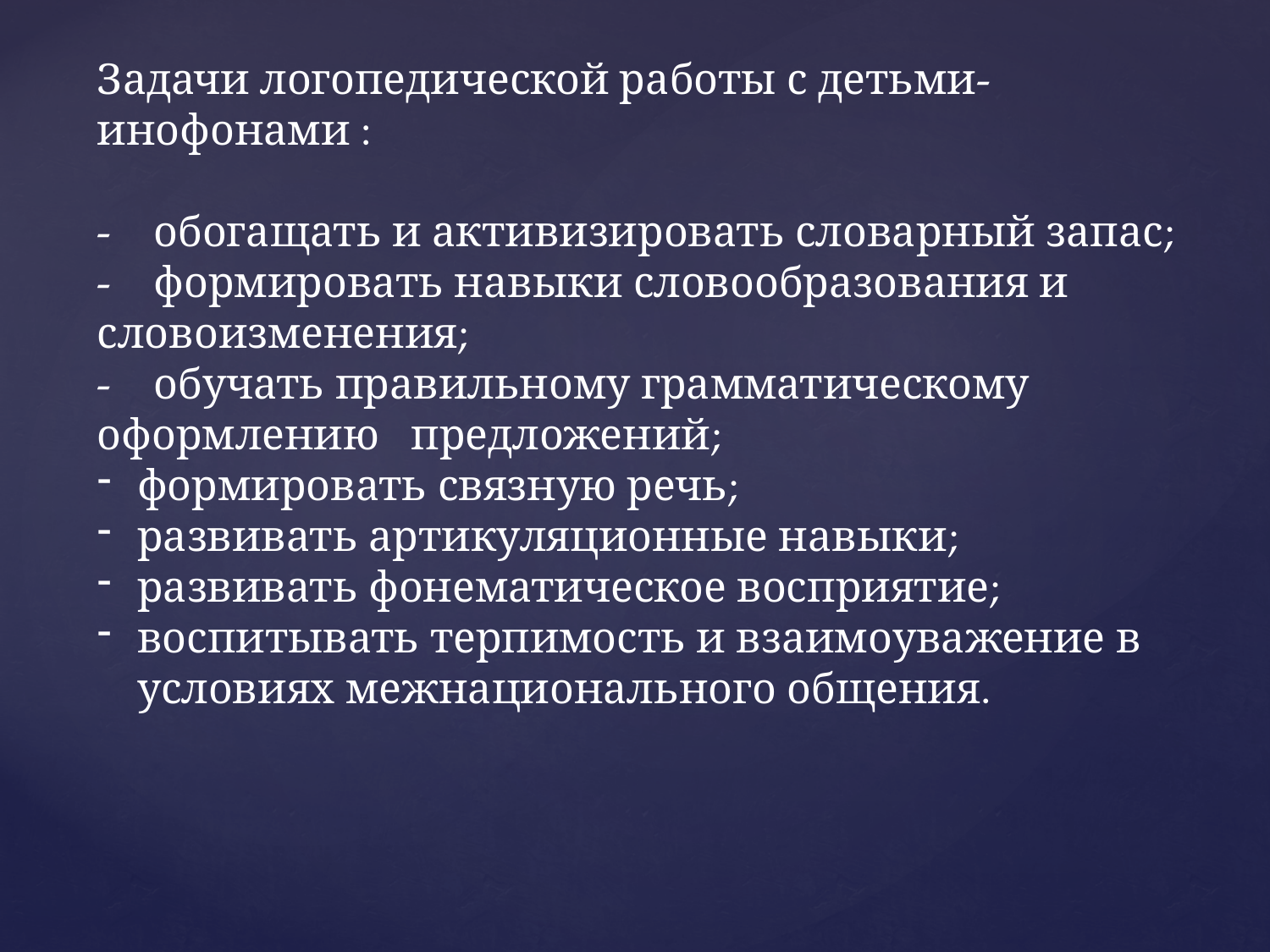

Задачи логопедической работы с детьми-инофонами :

-    обогащать и активизировать словарный запас;
-    формировать навыки словообразования и словоизменения;
-    обучать правильному грамматическому оформлению   предложений;
формировать связную речь;
развивать артикуляционные навыки;
развивать фонематическое восприятие;
воспитывать терпимость и взаимоуважение в условиях межнационального общения.